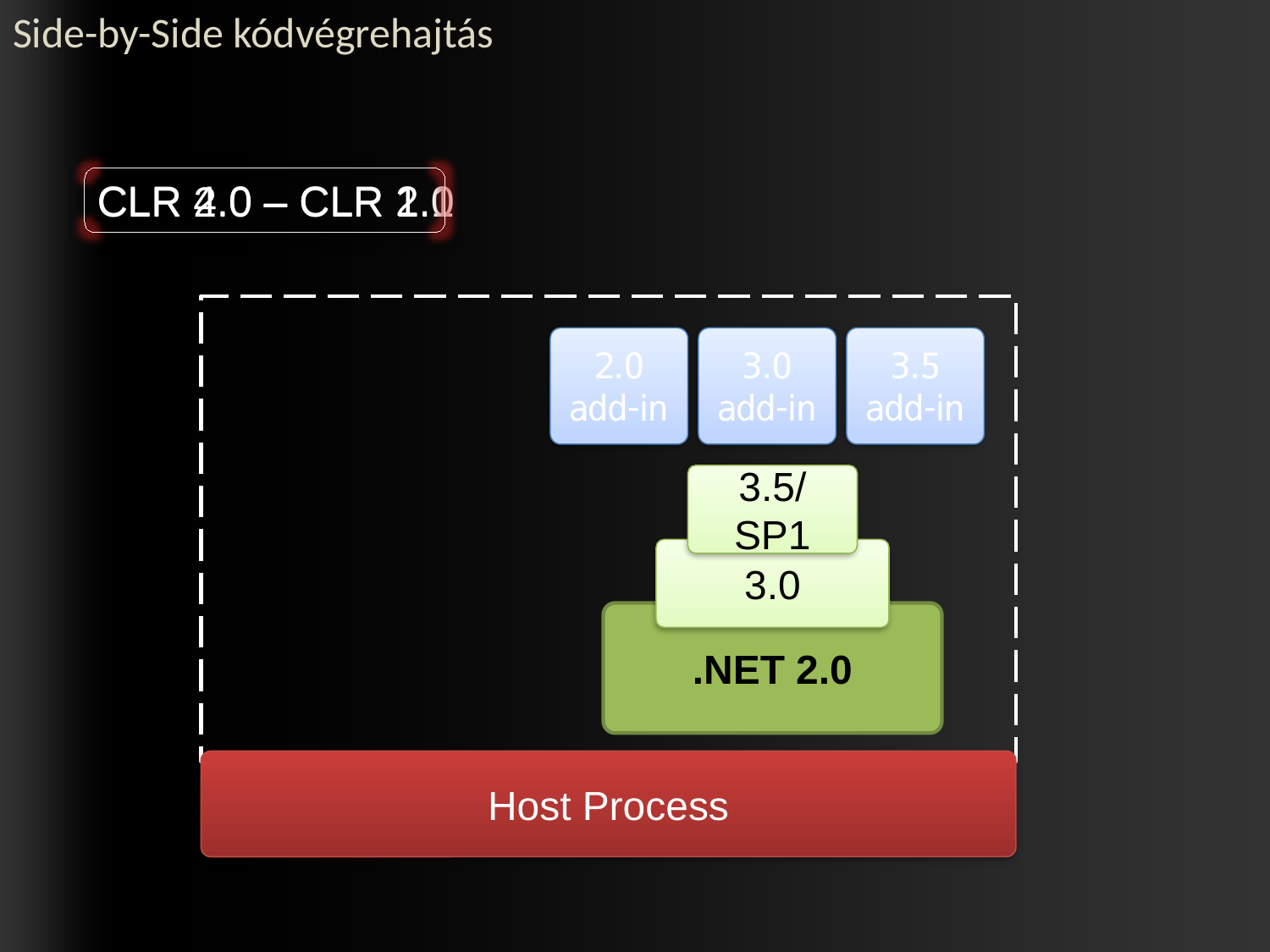

Side-by-Side kódvégrehajtás
CLR 4.0 – CLR 2.0

CLR 2.0 – CLR 1.1

2.0 add-in
3.0 add-in
3.5 add-in
3.5/SP1
3.0
.NET 2.0
Host Process